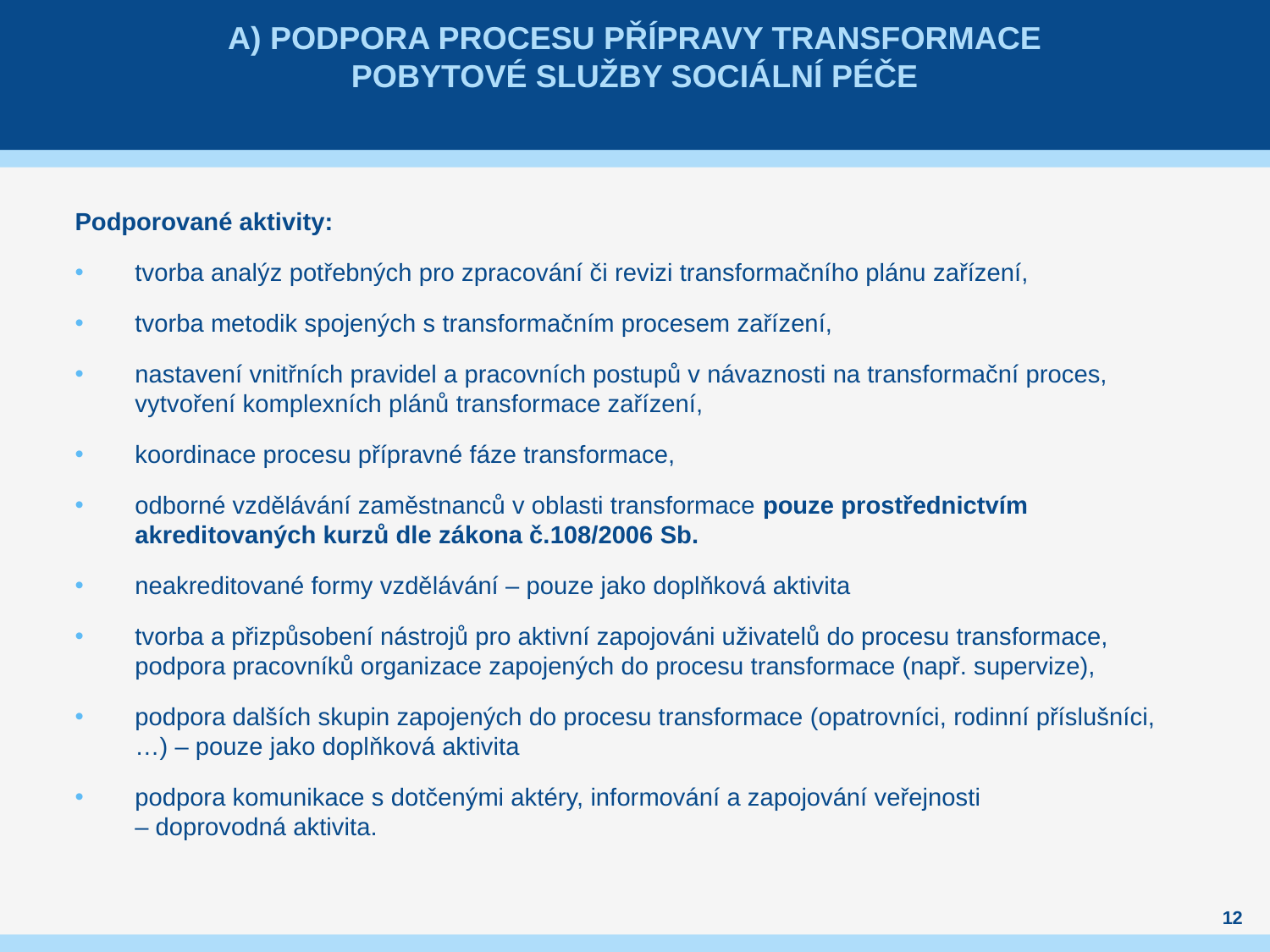

# A) Podpora procesu přípravy transformace pobytové služby sociální péče
Podporované aktivity:
tvorba analýz potřebných pro zpracování či revizi transformačního plánu zařízení,
tvorba metodik spojených s transformačním procesem zařízení,
nastavení vnitřních pravidel a pracovních postupů v návaznosti na transformační proces, vytvoření komplexních plánů transformace zařízení,
koordinace procesu přípravné fáze transformace,
odborné vzdělávání zaměstnanců v oblasti transformace pouze prostřednictvím akreditovaných kurzů dle zákona č.108/2006 Sb.
neakreditované formy vzdělávání – pouze jako doplňková aktivita
tvorba a přizpůsobení nástrojů pro aktivní zapojováni uživatelů do procesu transformace, podpora pracovníků organizace zapojených do procesu transformace (např. supervize),
podpora dalších skupin zapojených do procesu transformace (opatrovníci, rodinní příslušníci, …) – pouze jako doplňková aktivita
podpora komunikace s dotčenými aktéry, informování a zapojování veřejnosti
– doprovodná aktivita.

12